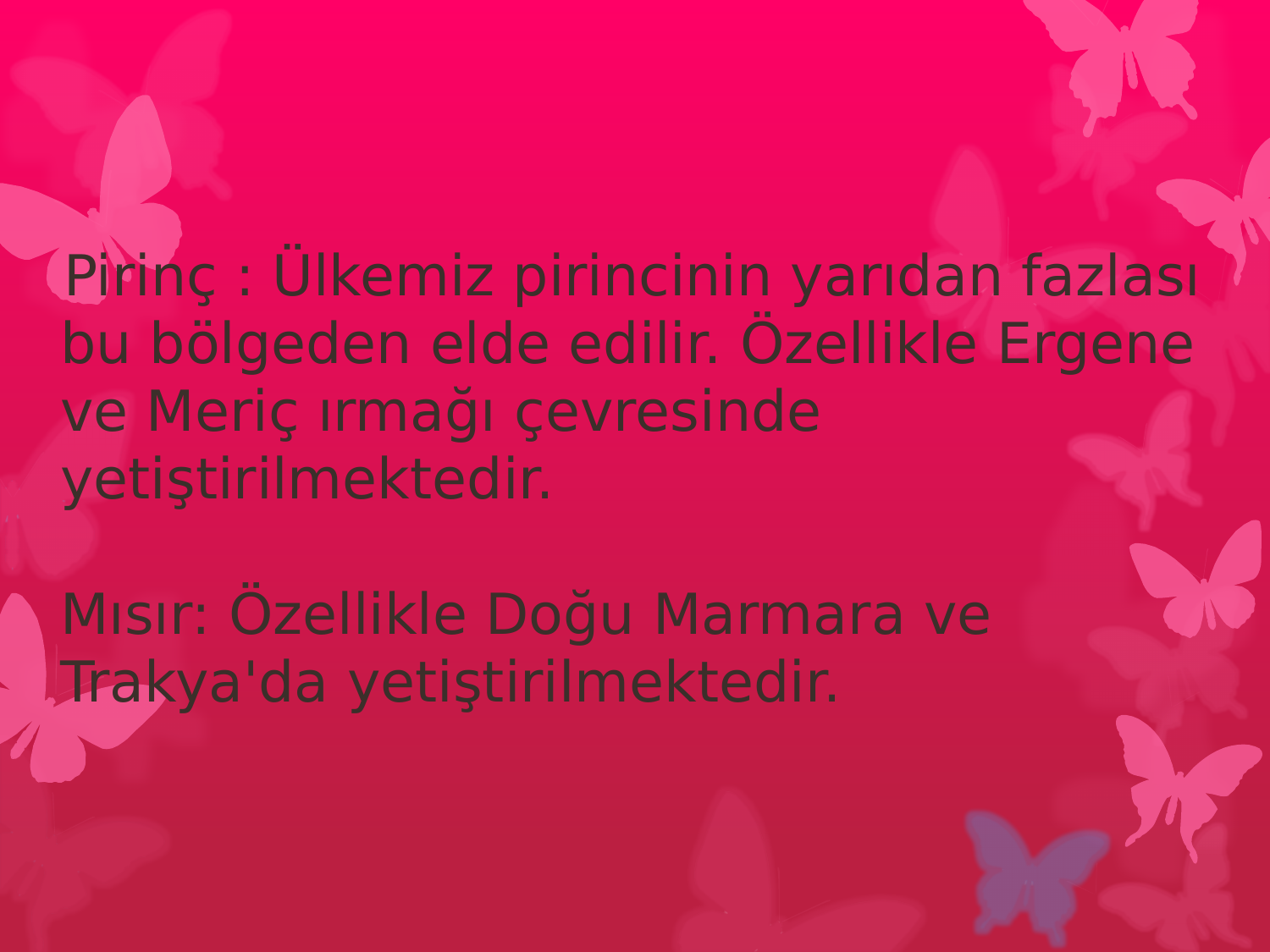

Pirinç : Ülkemiz pirincinin yarıdan fazlası bu bölgeden elde edilir. Özellikle Ergene ve Meriç ırmağı çevresinde yetiştirilmektedir.
Mısır: Özellikle Doğu Marmara ve Trakya'da yetiştirilmektedir.